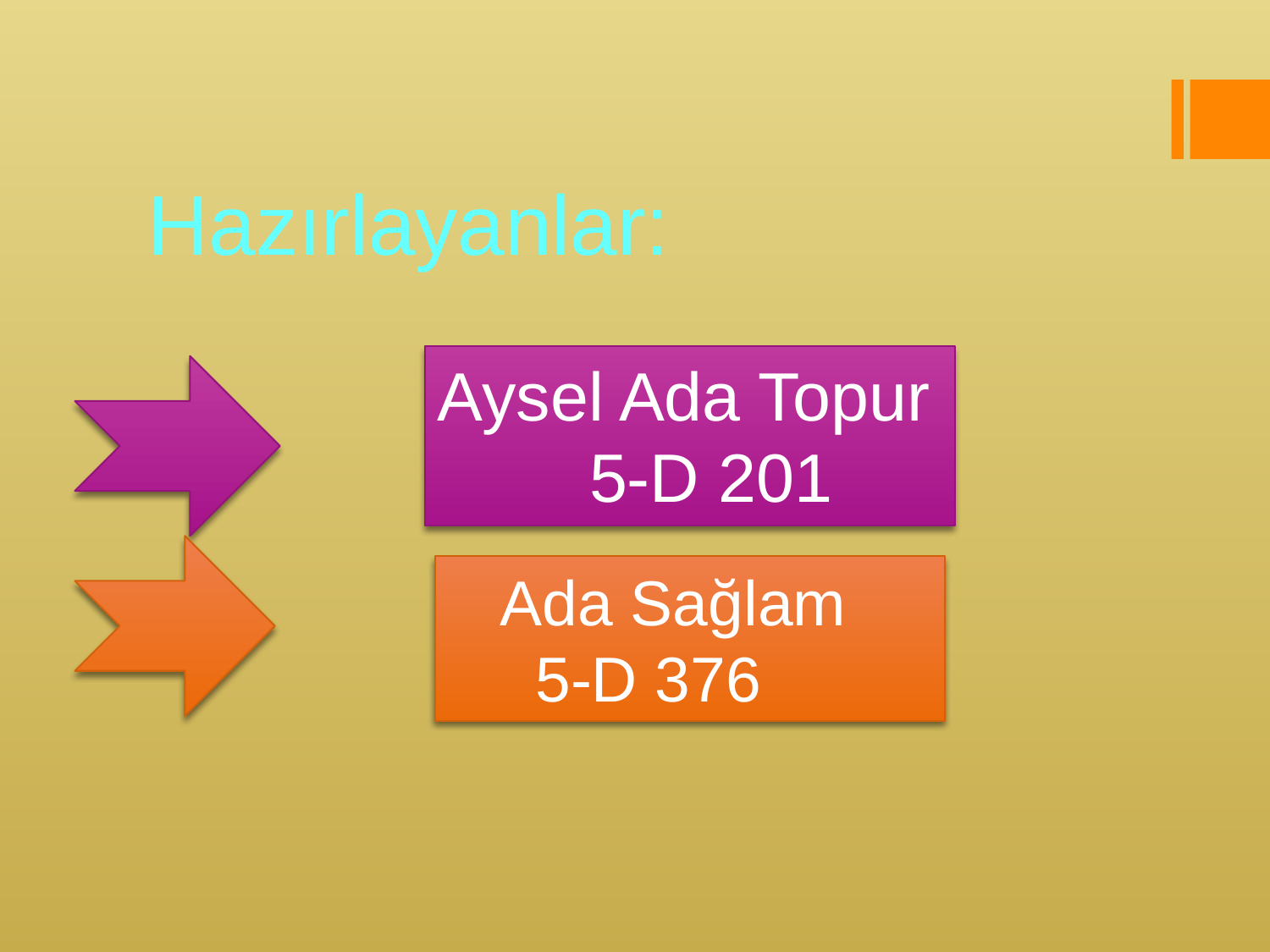

Hazırlayanlar:
# Aysel Ada Topur 5-D 201

   Ada Sağlam
     5-D 376